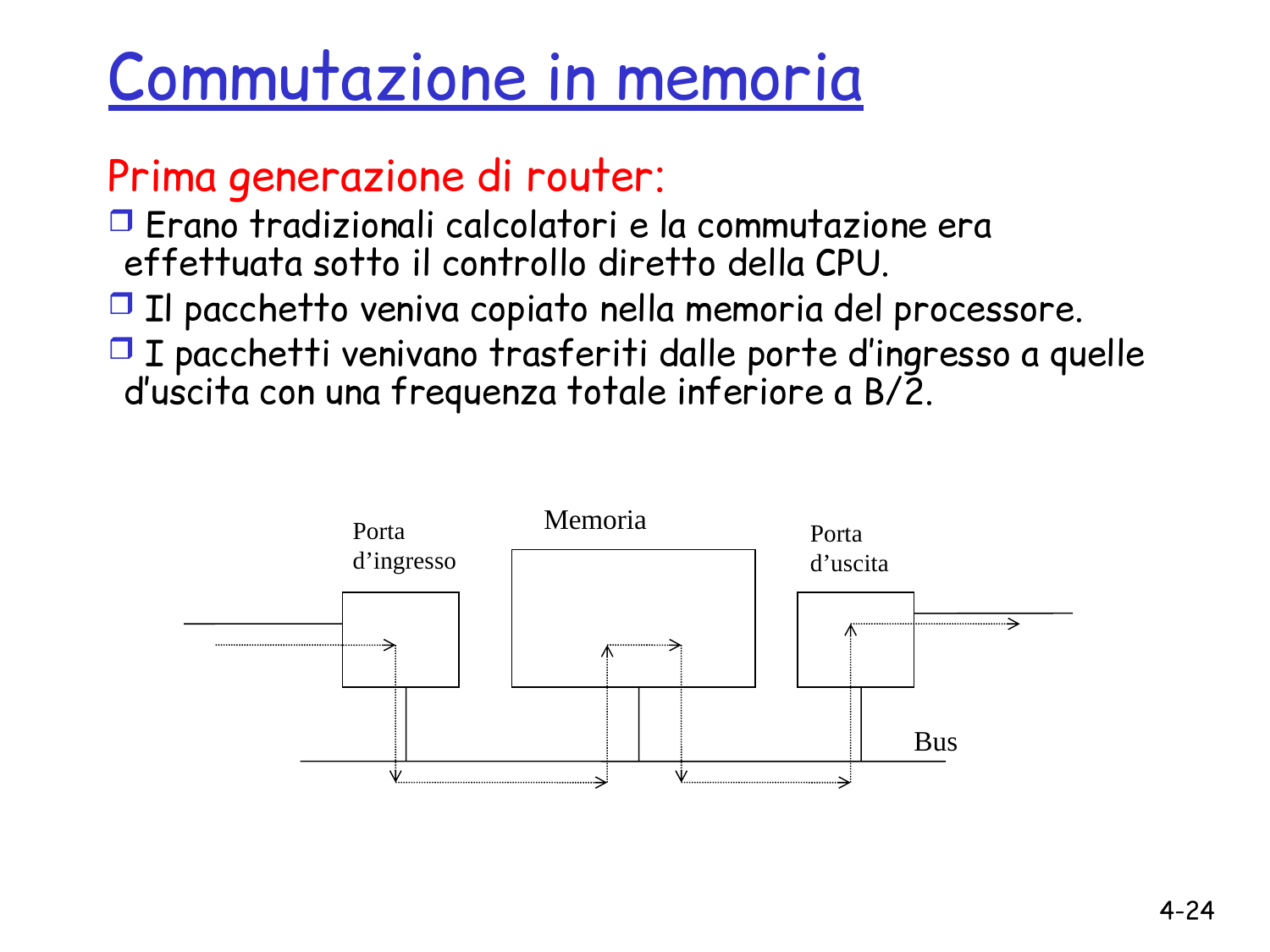

# Commutazione in memoria
Prima generazione di router:
 Erano tradizionali calcolatori e la commutazione era effettuata sotto il controllo diretto della CPU.
 Il pacchetto veniva copiato nella memoria del processore.
 I pacchetti venivano trasferiti dalle porte d’ingresso a quelle d’uscita con una frequenza totale inferiore a B/2.
Memoria
Porta
d’ingresso
Porta
d’uscita

Bus

4-24